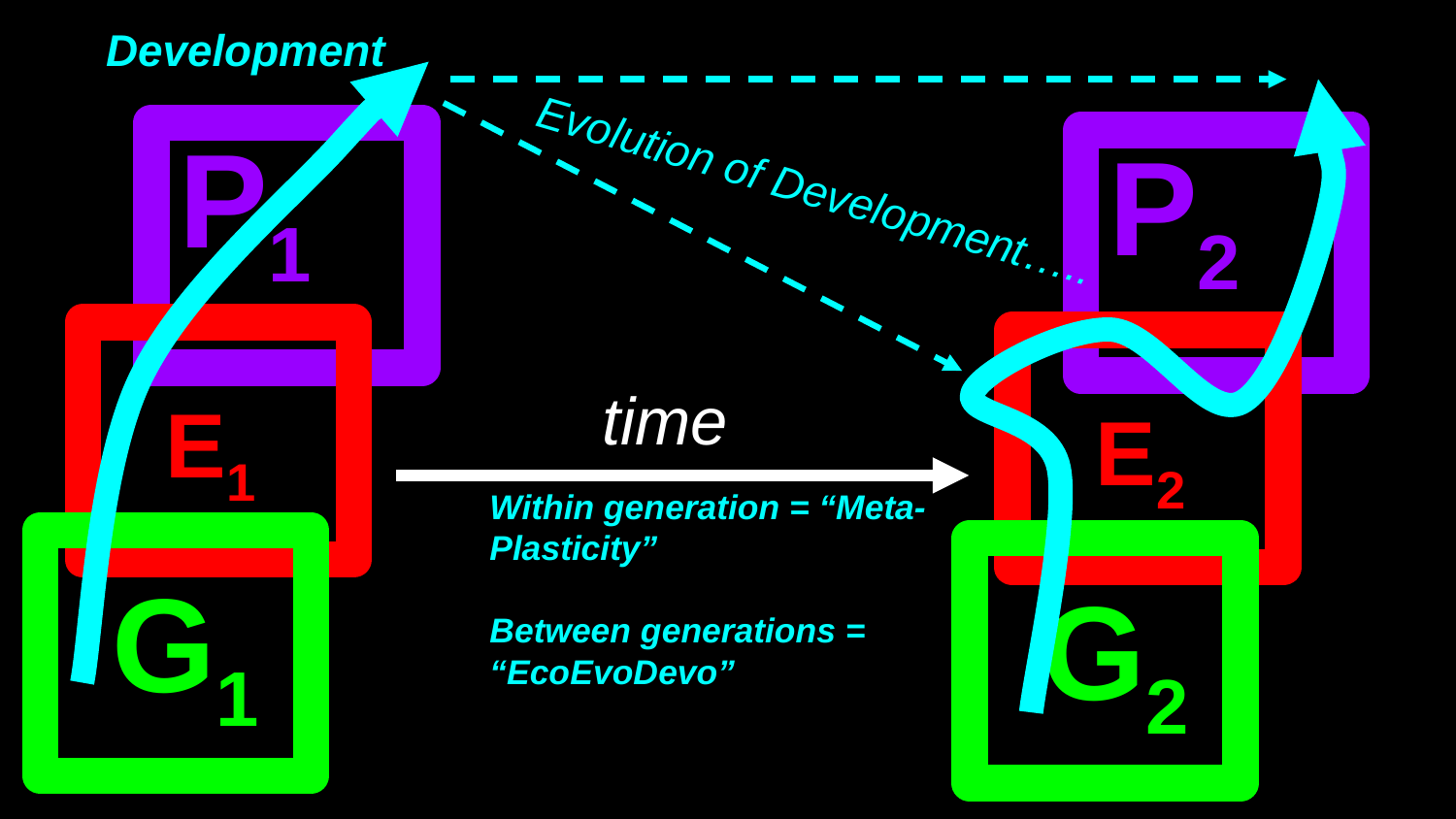

# Development

P1
P2

Evolution of Development…..

time
E1
E2
Within generation = “Meta-Plasticity”

Between generations =
“EcoEvoDevo”

G1
G2